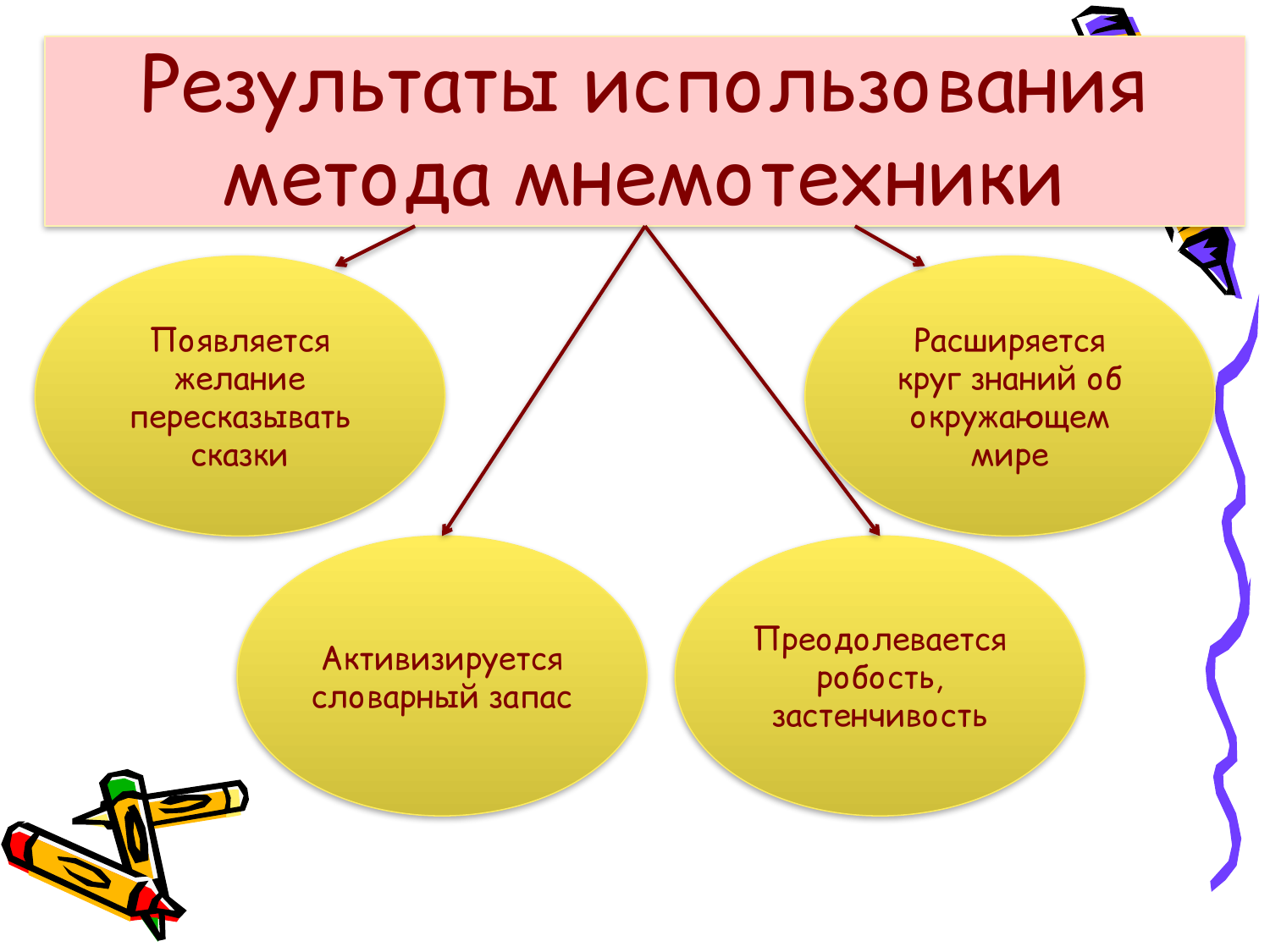

# Результаты использования метода мнемотехники
Появляется желание пересказывать сказки
Расширяется круг знаний об окружающем мире
Активизируется словарный запас
Преодолевается робость, застенчивость